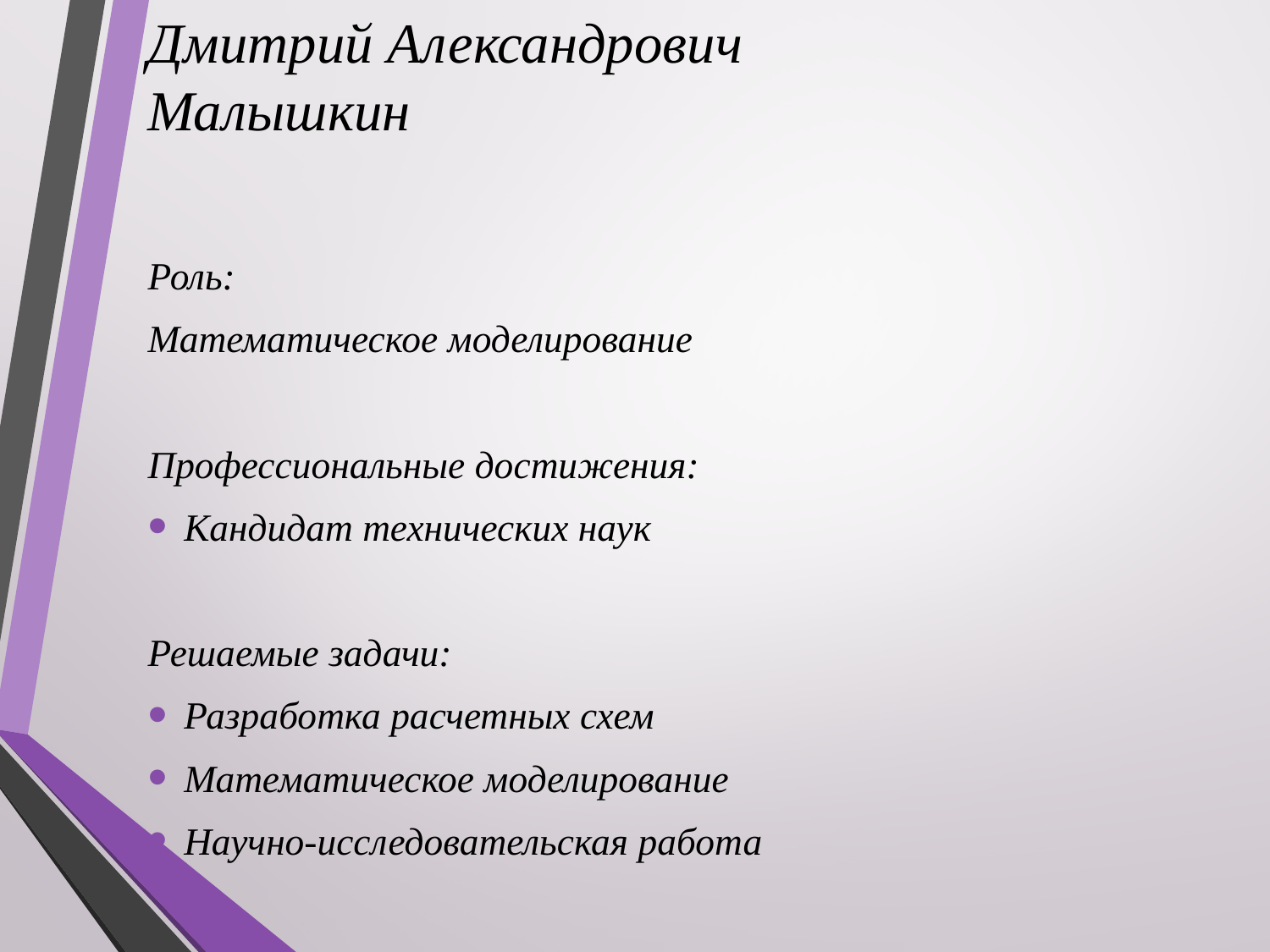

Дмитрий Александрович
Малышкин

Роль:
Математическое моделирование

Профессиональные достижения:
Кандидат технических наук

Решаемые задачи:
Разработка расчетных схем
Математическое моделирование
Научно-исследовательская работа